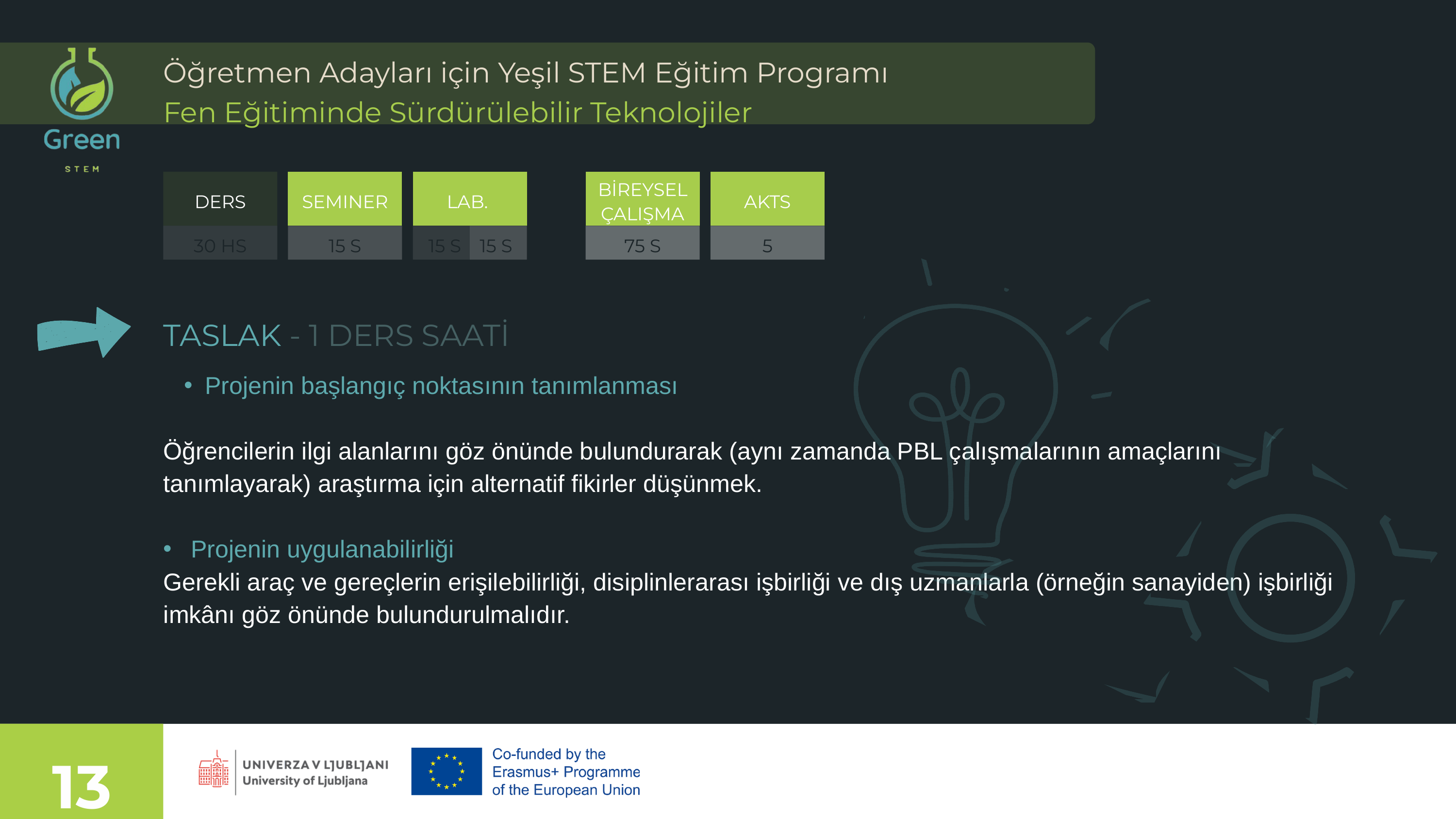

Öğretmen Adayları için Yeşil STEM Eğitim Programı
Fen Eğitiminde Sürdürülebilir Teknolojiler

DERS

SEMINER

LAB.

BİREYSEL ÇALIŞMA

AKTS

30 HS

15 S

15 S

15 S

75 S

5

TASLAK - 1 DERS SAATİ

Projenin başlangıç noktasının tanımlanması

Öğrencilerin ilgi alanlarını göz önünde bulundurarak (aynı zamanda PBL çalışmalarının amaçlarını tanımlayarak) araştırma için alternatif fikirler düşünmek.

Projenin uygulanabilirliği
Gerekli araç ve gereçlerin erişilebilirliği, disiplinlerarası işbirliği ve dış uzmanlarla (örneğin sanayiden) işbirliği imkânı göz önünde bulundurulmalıdır.

13

Presented by Rachelle Beaudry